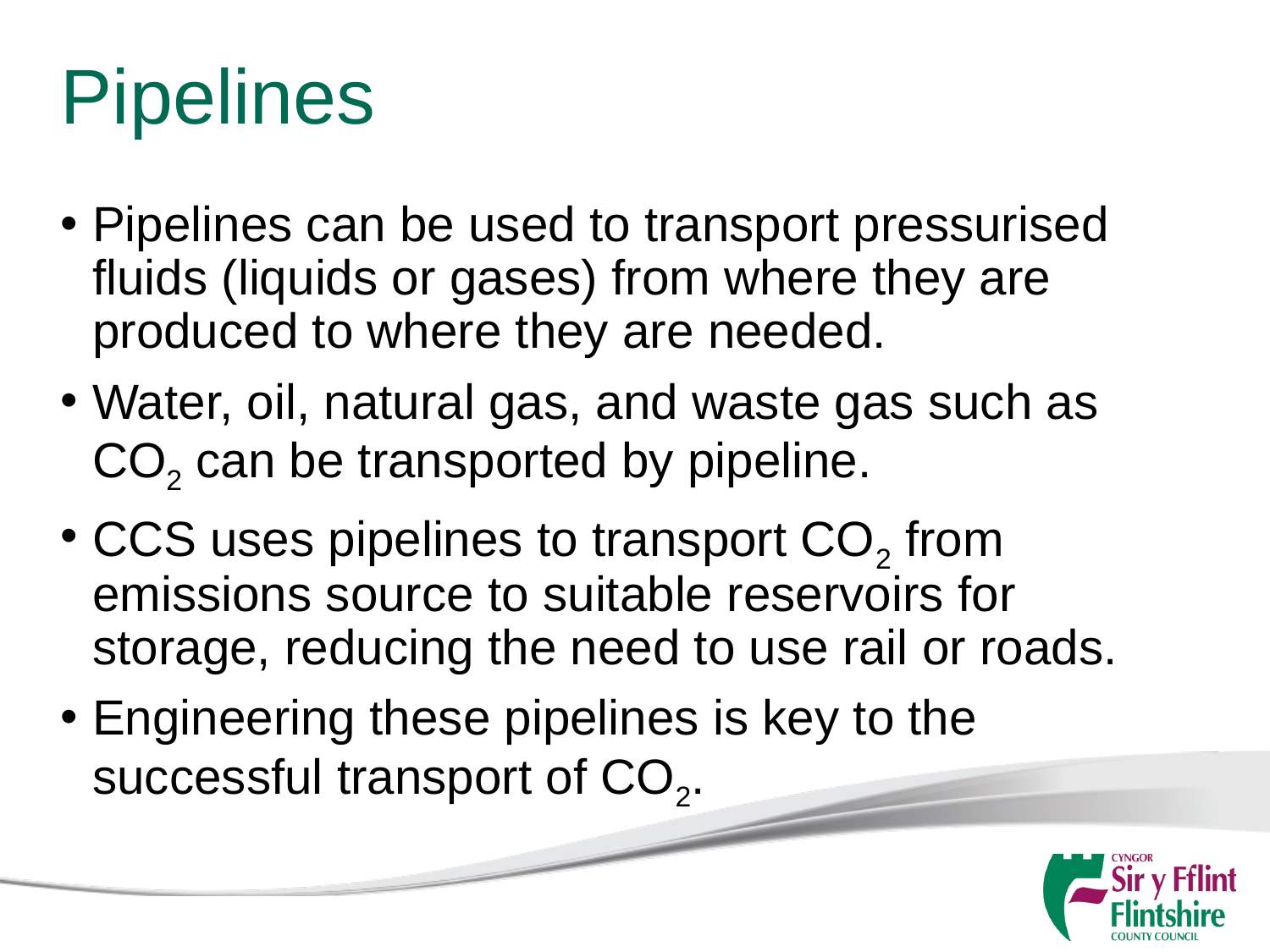

# Pipelines
Pipelines can be used to transport pressurised fluids (liquids or gases) from where they are produced to where they are needed.
Water, oil, natural gas, and waste gas such as CO2 can be transported by pipeline.
CCS uses pipelines to transport CO2 from emissions source to suitable reservoirs for storage, reducing the need to use rail or roads.
Engineering these pipelines is key to the successful transport of CO2.